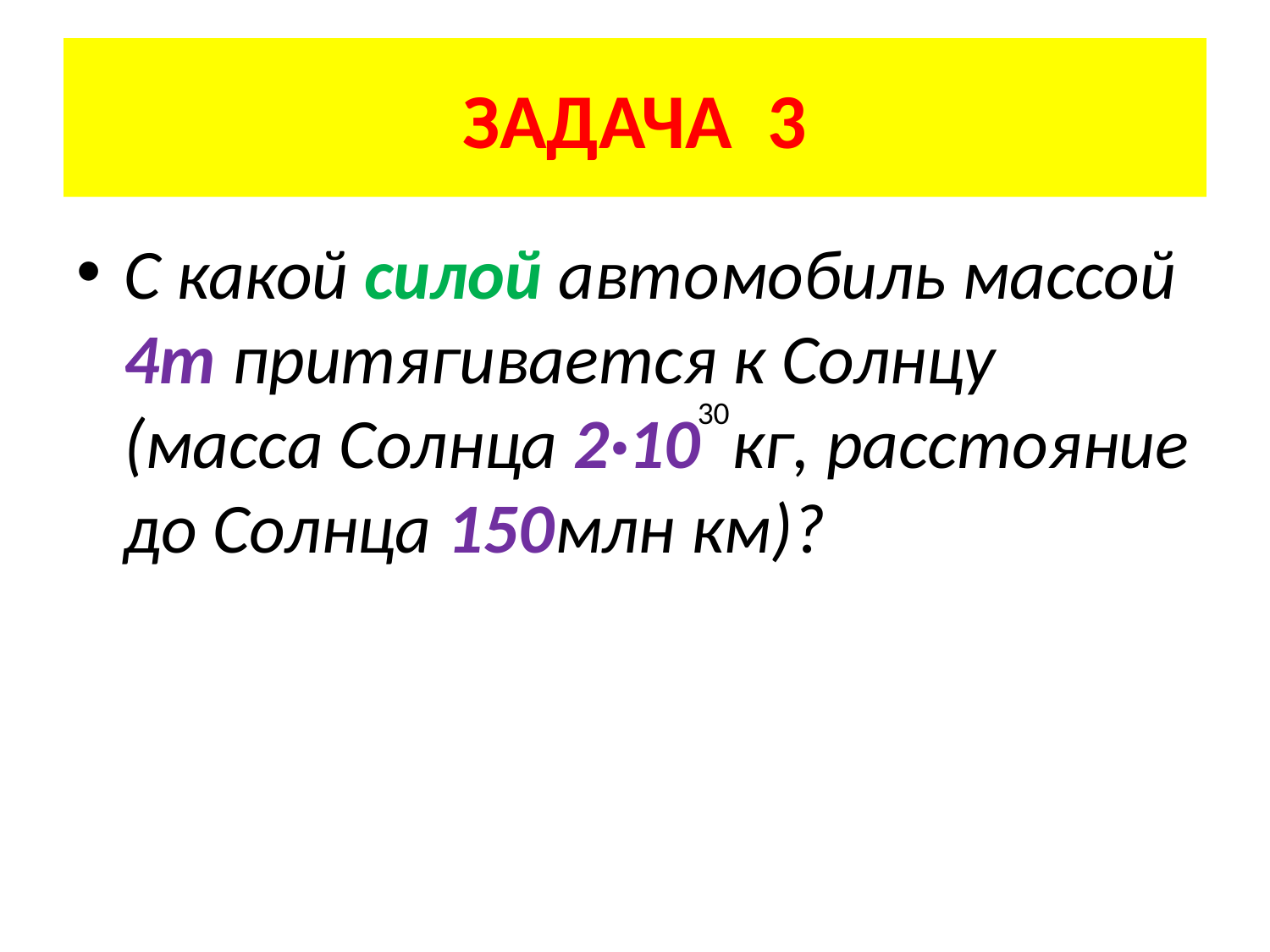

# ЗАДАЧА  3
С какой силой автомобиль массой 4т притягивается к Солнцу (масса Солнца 2·10  кг, расстояние до Солнца 150млн км)?
30